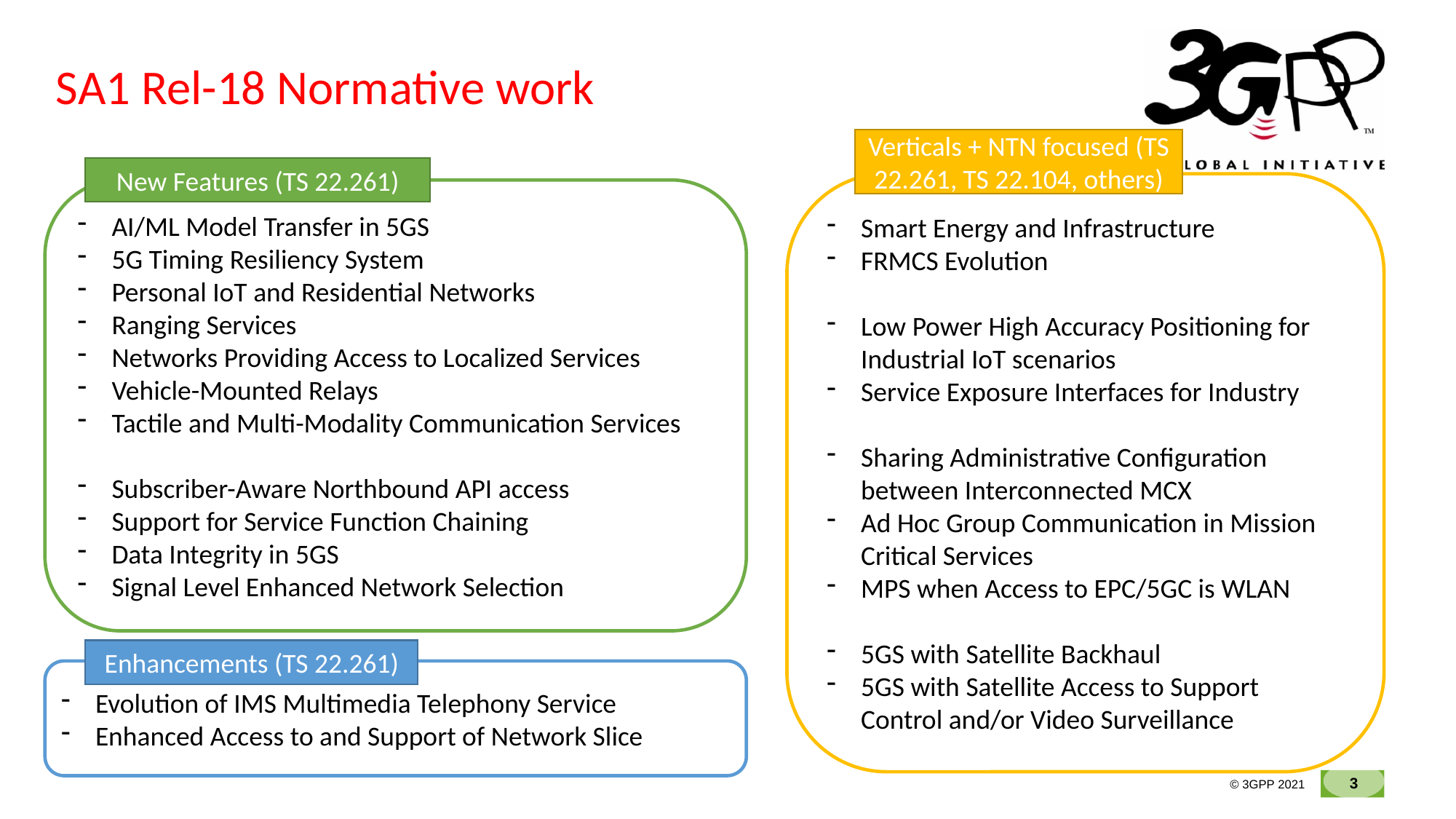

# SA1 Rel-18 Normative work
Verticals + NTN focused (TS 22.261, TS 22.104, others)
New Features (TS 22.261)

Smart Energy and Infrastructure
FRMCS Evolution

Low Power High Accuracy Positioning for Industrial IoT scenarios
Service Exposure Interfaces for Industry

Sharing Administrative Configuration between Interconnected MCX
Ad Hoc Group Communication in Mission Critical Services
MPS when Access to EPC/5GC is WLAN

5GS with Satellite Backhaul
5GS with Satellite Access to Support Control and/or Video Surveillance

AI/ML Model Transfer in 5GS
5G Timing Resiliency System
Personal IoT and Residential Networks
Ranging Services
Networks Providing Access to Localized Services
Vehicle-Mounted Relays
Tactile and Multi-Modality Communication Services

Subscriber-Aware Northbound API access
Support for Service Function Chaining
Data Integrity in 5GS
Signal Level Enhanced Network Selection

Enhancements (TS 22.261)

Evolution of IMS Multimedia Telephony Service
Enhanced Access to and Support of Network Slice